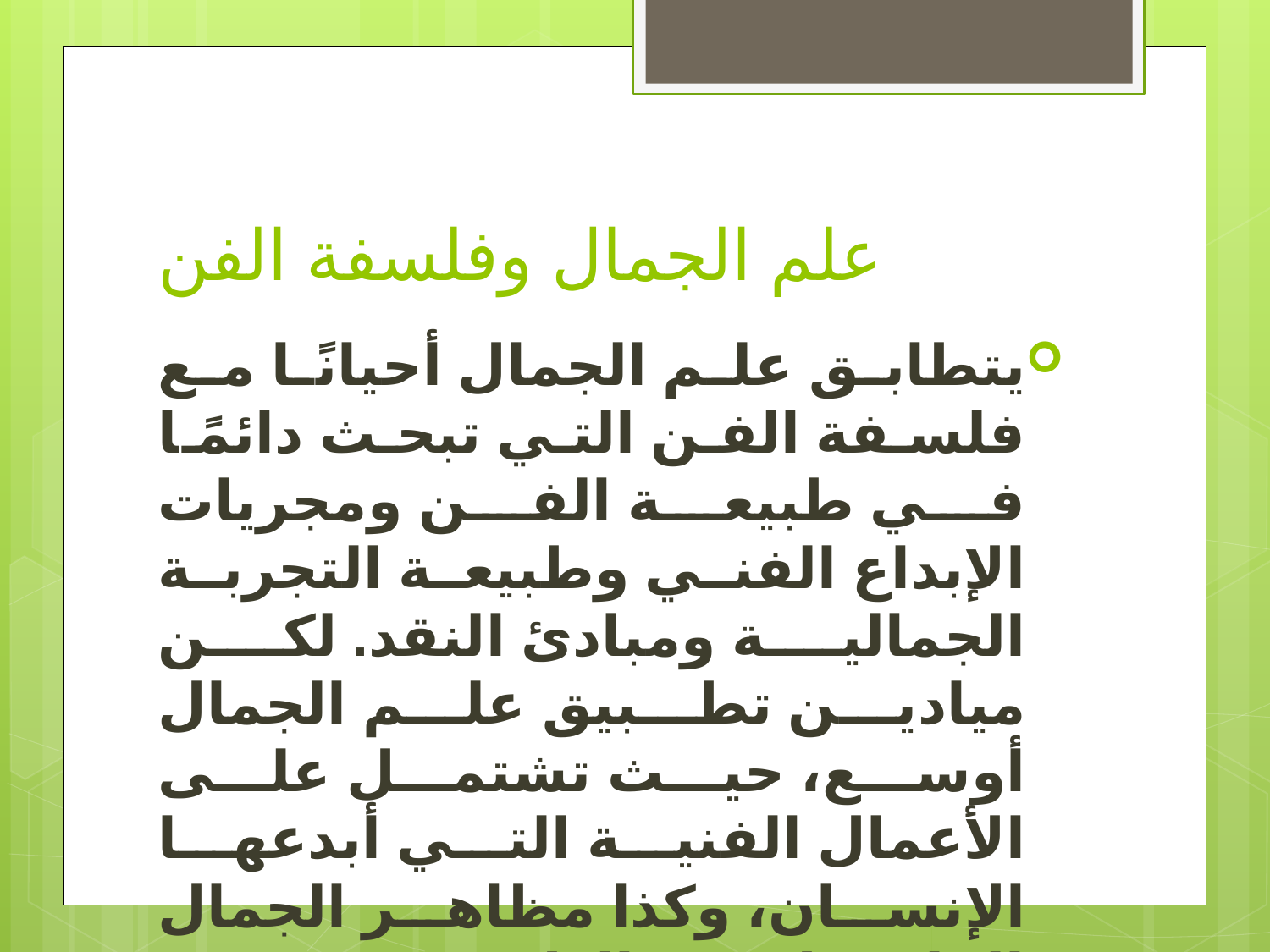

# علم الجمال وفلسفة الفن
يتطابق علم الجمال أحيانًا مع فلسفة الفن التي تبحث دائمًا في طبيعة الفن ومجريات الإبداع الفني وطبيعة التجربة الجمالية ومبادئ النقد. لكن ميادين تطبيق علم الجمال أوسع، حيث تشتمل على الأعمال الفنية التي أبدعها الإنسان، وكذا مظاهر الجمال الملحوظة في الطبيعة